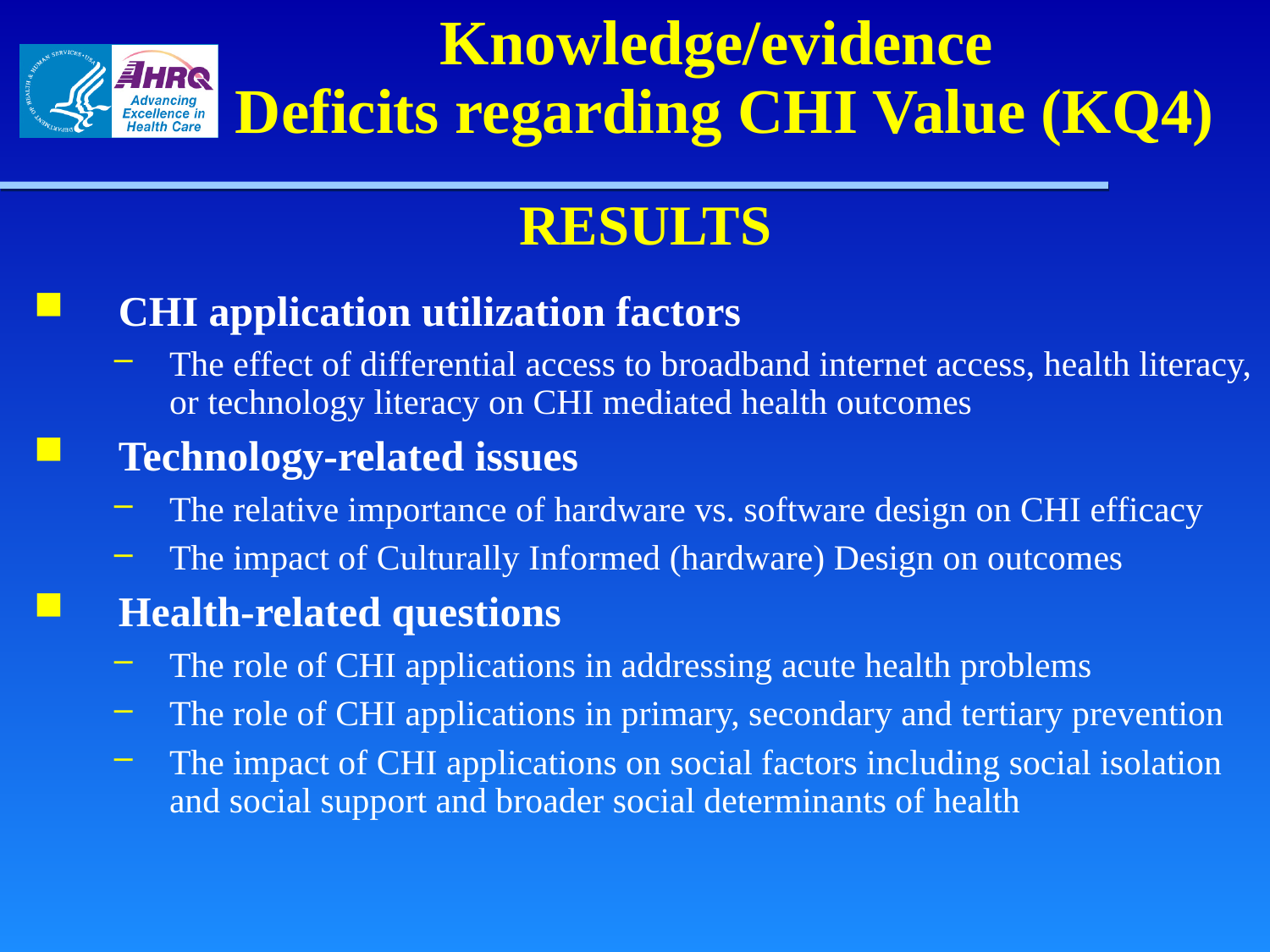

# Knowledge/evidence Deficits regarding CHI Value (KQ4)
RESULTS

CHI application utilization factors
The effect of differential access to broadband internet access, health literacy, or technology literacy on CHI mediated health outcomes
Technology-related issues
The relative importance of hardware vs. software design on CHI efficacy
The impact of Culturally Informed (hardware) Design on outcomes
Health-related questions
The role of CHI applications in addressing acute health problems
The role of CHI applications in primary, secondary and tertiary prevention
The impact of CHI applications on social factors including social isolation and social support and broader social determinants of health